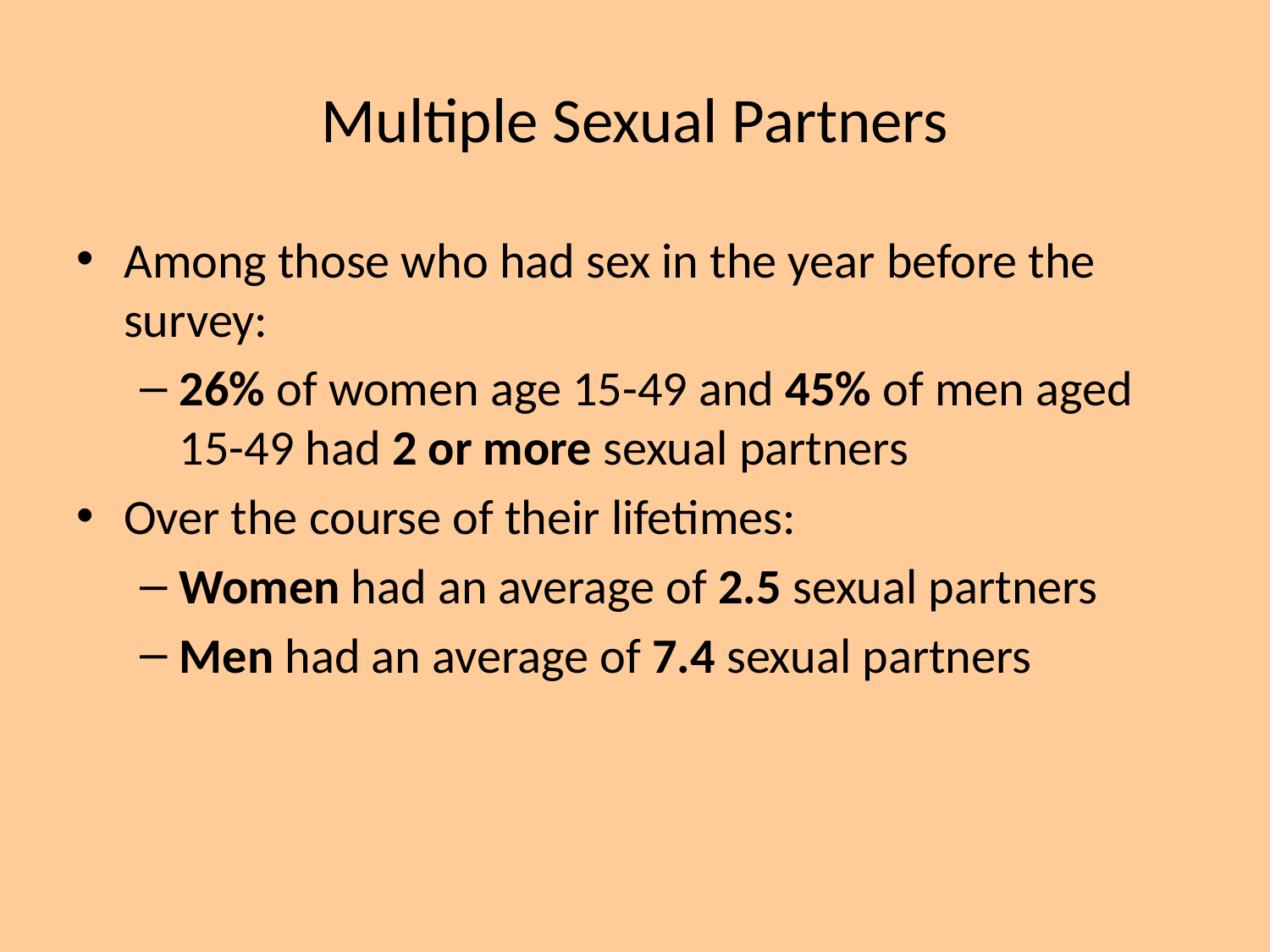

# Multiple Sexual Partners
Among those who had sex in the year before the survey:
26% of women age 15-49 and 45% of men aged 15-49 had 2 or more sexual partners
Over the course of their lifetimes:
Women had an average of 2.5 sexual partners
Men had an average of 7.4 sexual partners